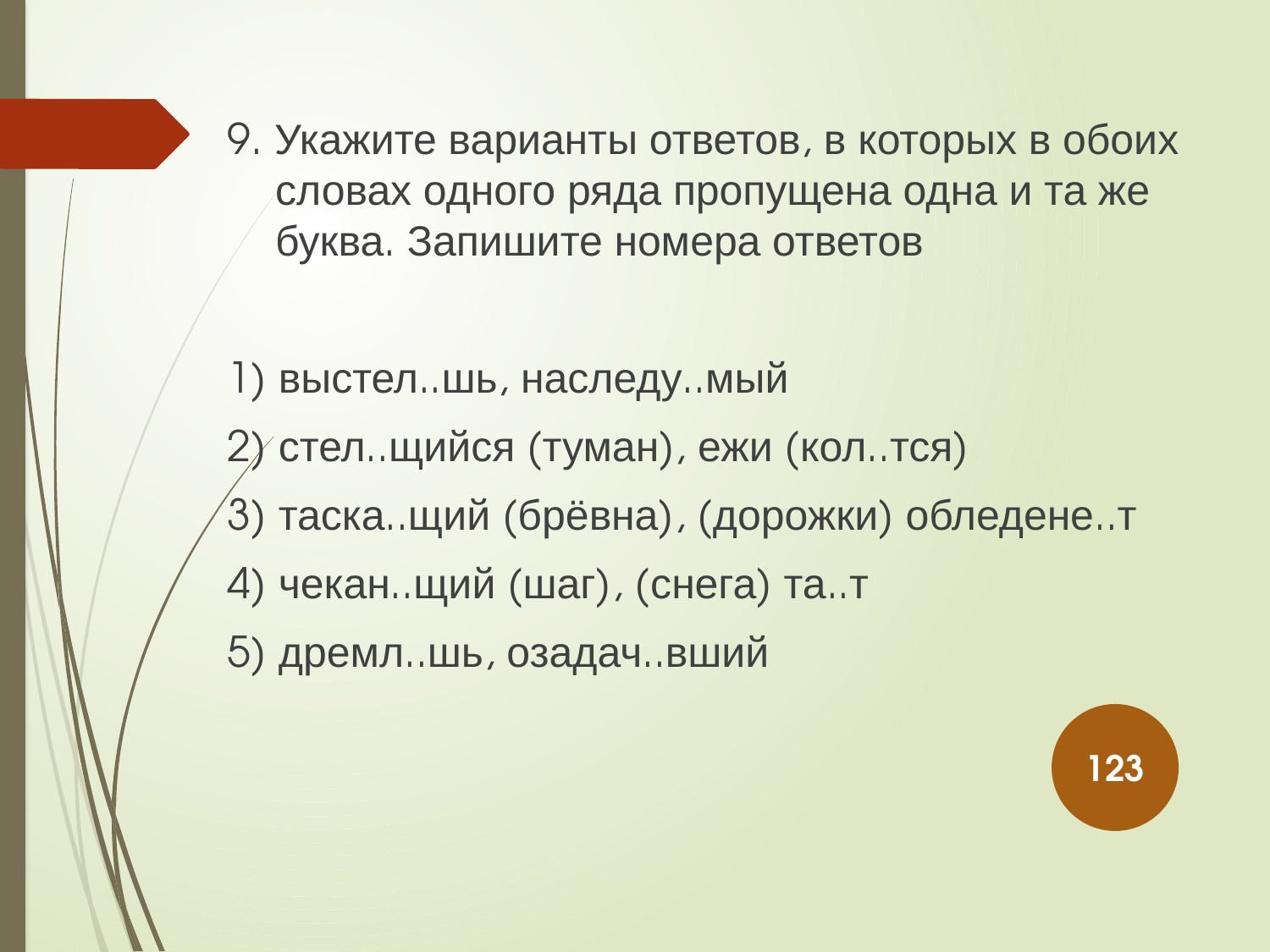

9. Укажите варианты ответов, в которых в обоих словах одного ряда пропущена одна и та же буква. Запишите номера ответов

1) выстел..шь, наследу..мый
2) стел..щийся (туман), ежи (кол..тся)
3) таска..щий (брёвна), (дорожки) обледене..т
4) чекан..щий (шаг), (снега) та..т
5) дремл..шь, озадач..вший
123